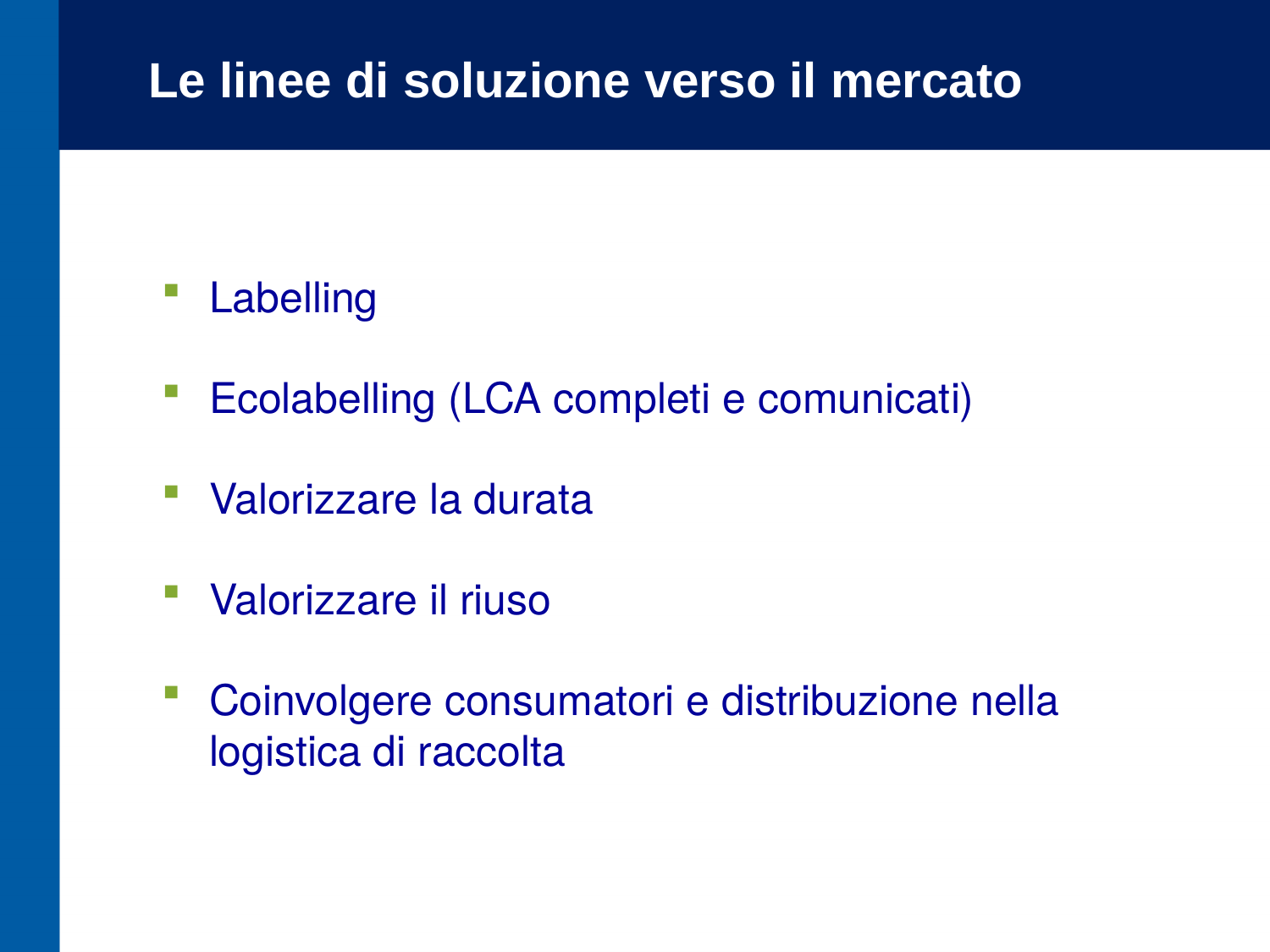

Le linee di soluzione verso il mercato
Labelling
Ecolabelling (LCA completi e comunicati)
Valorizzare la durata
Valorizzare il riuso
Coinvolgere consumatori e distribuzione nella logistica di raccolta